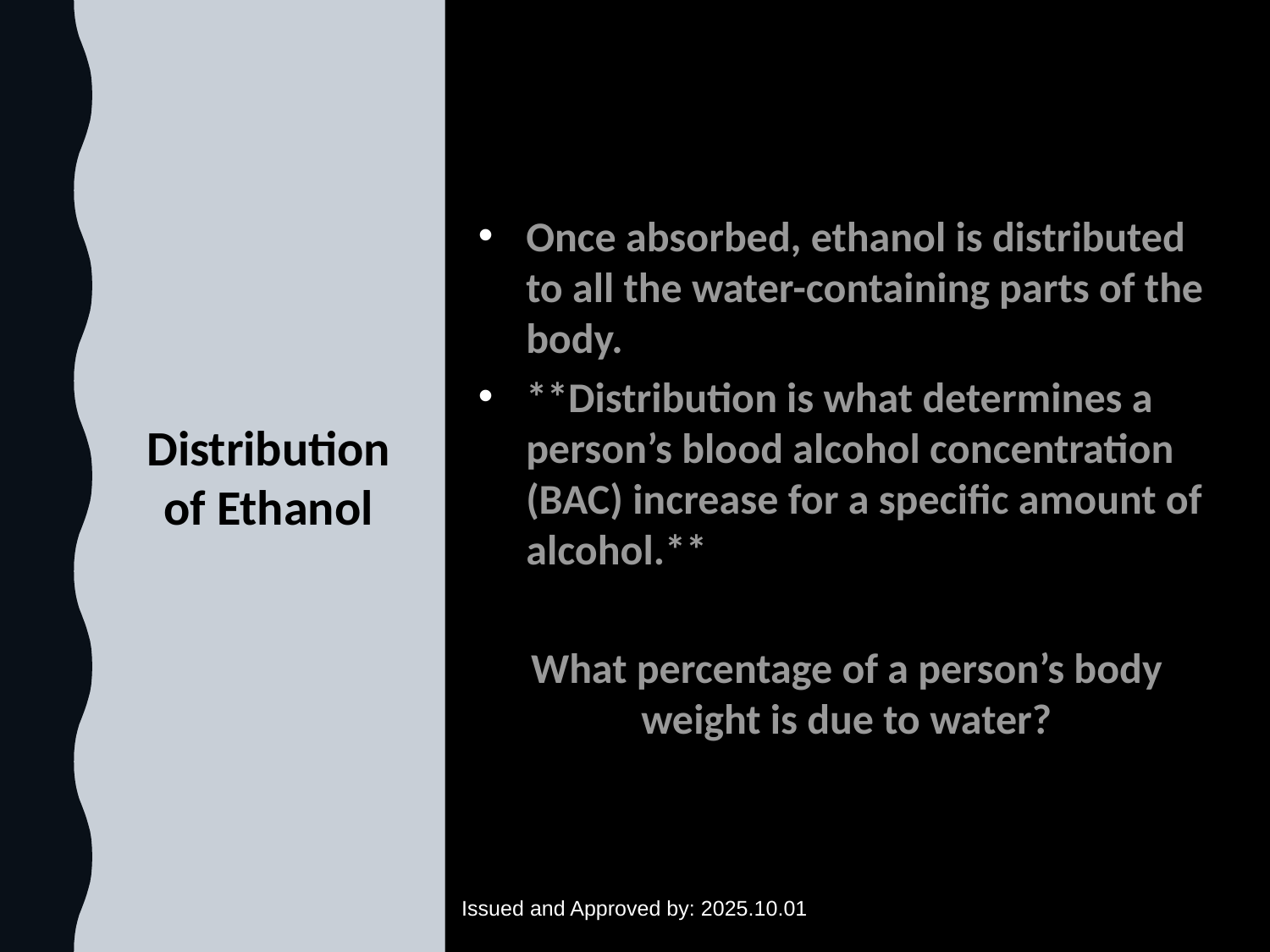

# Distribution of Ethanol
Once absorbed, ethanol is distributed to all the water-containing parts of the body.
**Distribution is what determines a person’s blood alcohol concentration (BAC) increase for a specific amount of alcohol.**

What percentage of a person’s body weight is due to water?
Issued and Approved by: 2025.10.01